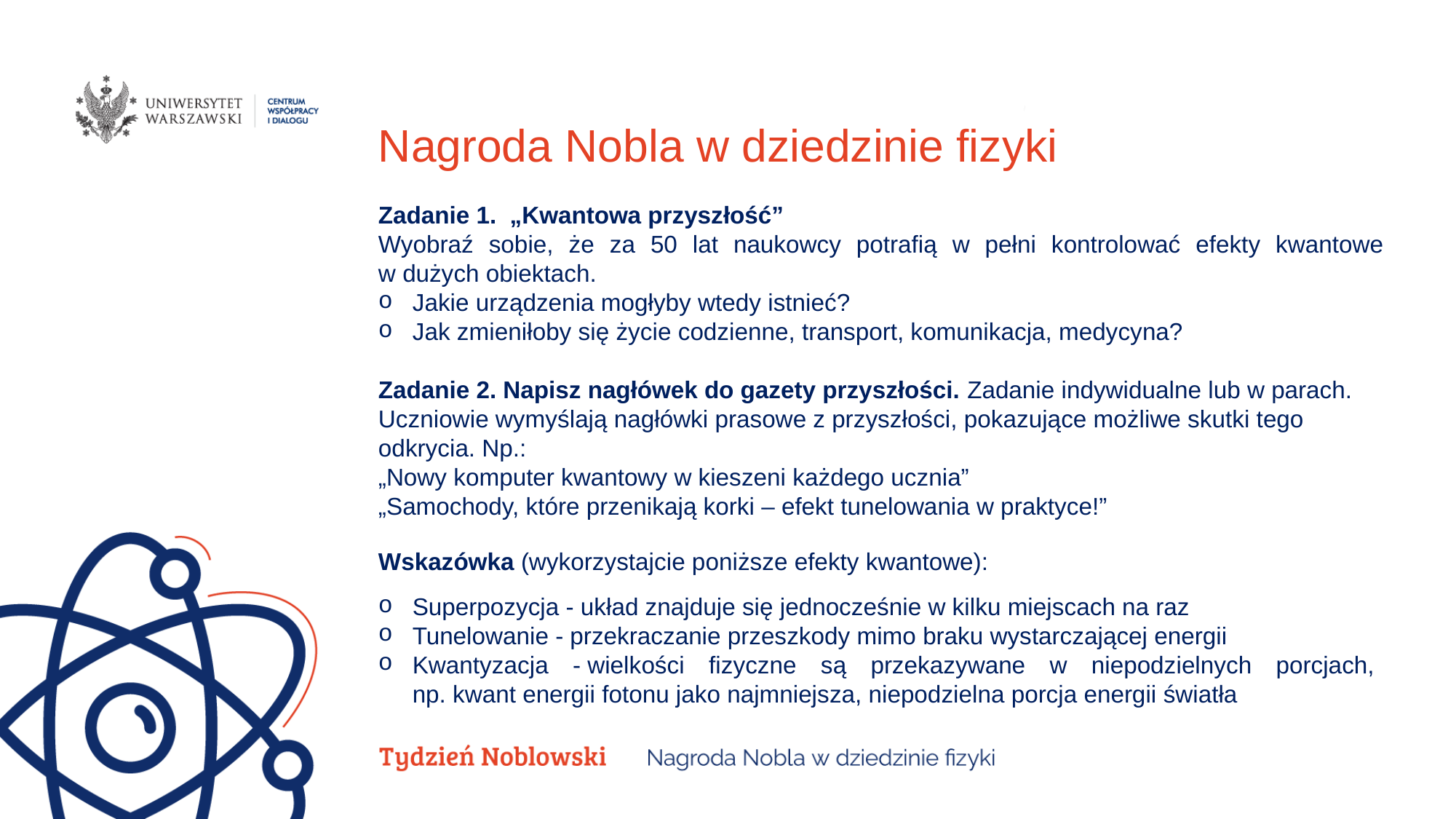

Nagroda Nobla w dziedzinie fizyki
Zadanie 1.  „Kwantowa przyszłość”
Wyobraź sobie, że za 50 lat naukowcy potrafią w pełni kontrolować efekty kwantowe
w dużych obiektach.
Jakie urządzenia mogłyby wtedy istnieć?
Jak zmieniłoby się życie codzienne, transport, komunikacja, medycyna?

Zadanie 2. Napisz nagłówek do gazety przyszłości. Zadanie indywidualne lub w parach.
Uczniowie wymyślają nagłówki prasowe z przyszłości, pokazujące możliwe skutki tego odkrycia. Np.:
„Nowy komputer kwantowy w kieszeni każdego ucznia”
„Samochody, które przenikają korki – efekt tunelowania w praktyce!”
Wskazówka (wykorzystajcie poniższe efekty kwantowe):

Superpozycja - układ znajduje się jednocześnie w kilku miejscach na raz
Tunelowanie - przekraczanie przeszkody mimo braku wystarczającej energii
Kwantyzacja - wielkości fizyczne są przekazywane w niepodzielnych porcjach,
np. kwant energii fotonu jako najmniejsza, niepodzielna porcja energii światła